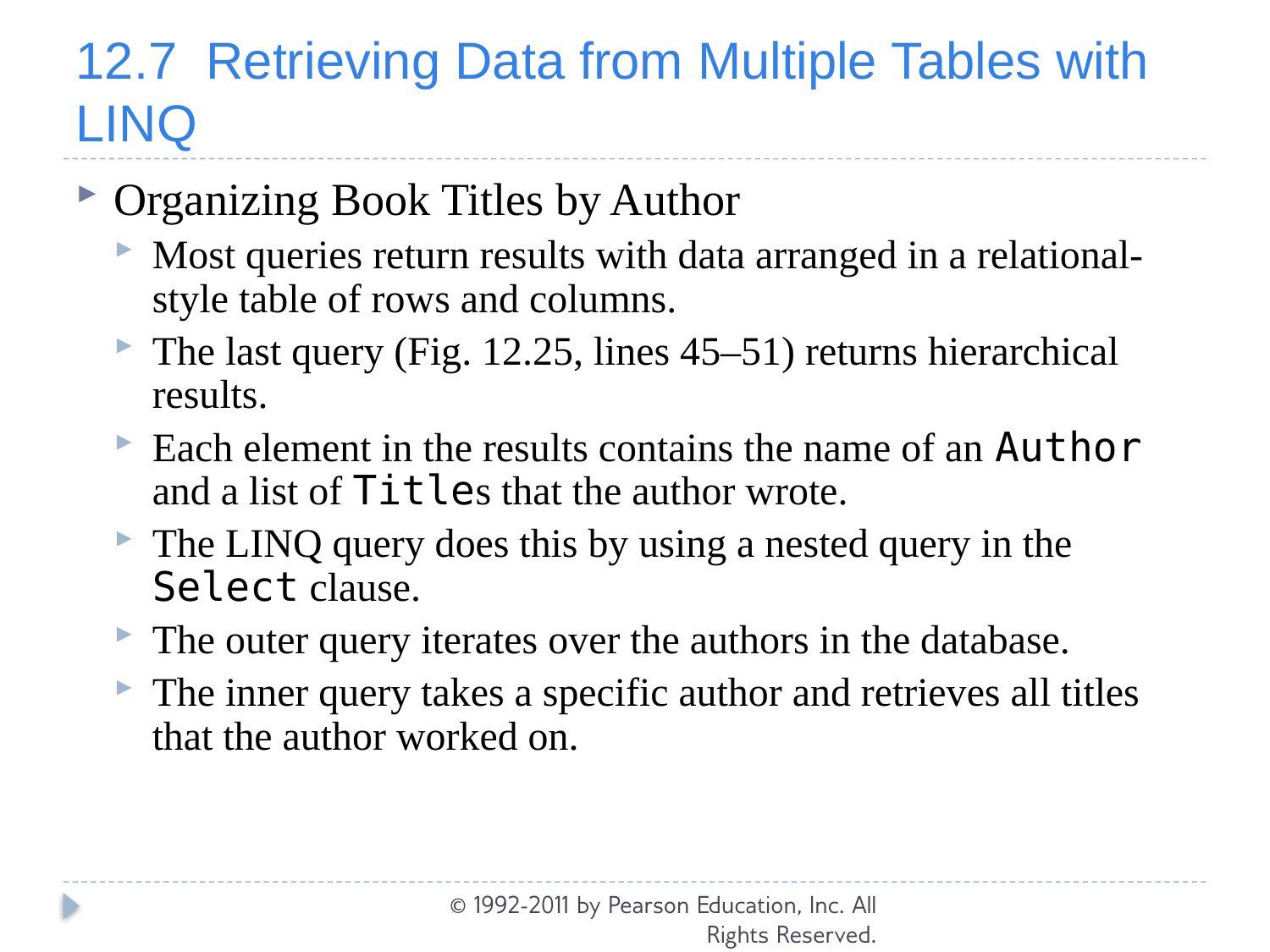

# 12.7  Retrieving Data from Multiple Tables with LINQ
Organizing Book Titles by Author
Most queries return results with data arranged in a relational-style table of rows and columns.
The last query (Fig. 12.25, lines 45–51) returns hierarchical results.
Each element in the results contains the name of an Author and a list of Titles that the author wrote.
The LINQ query does this by using a nested query in the Select clause.
The outer query iterates over the authors in the database.
The inner query takes a specific author and retrieves all titles that the author worked on.
© 1992-2011 by Pearson Education, Inc. All Rights Reserved.